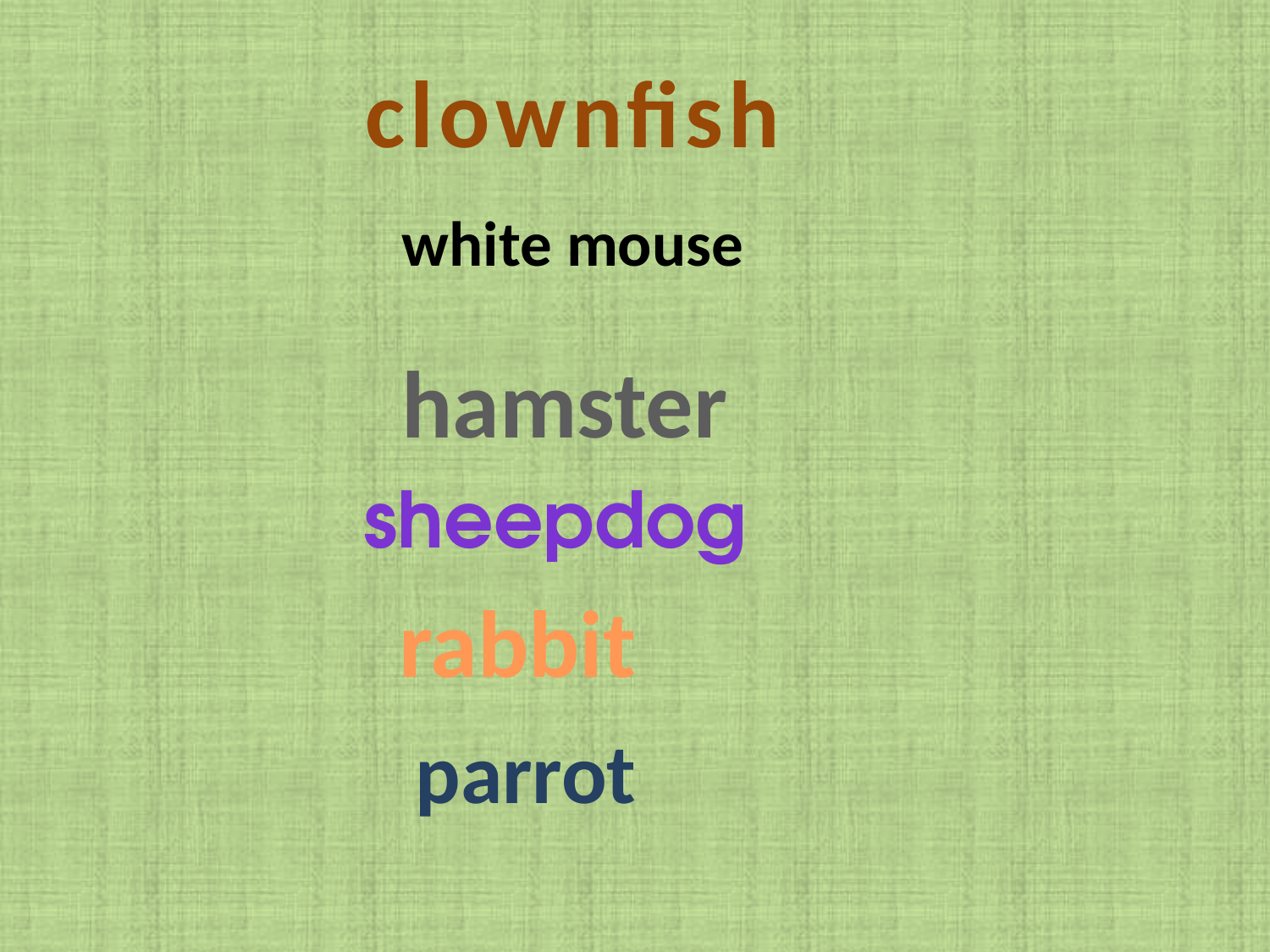

clownfish
white mouse
hamster
sheepdog
rabbit
parrot